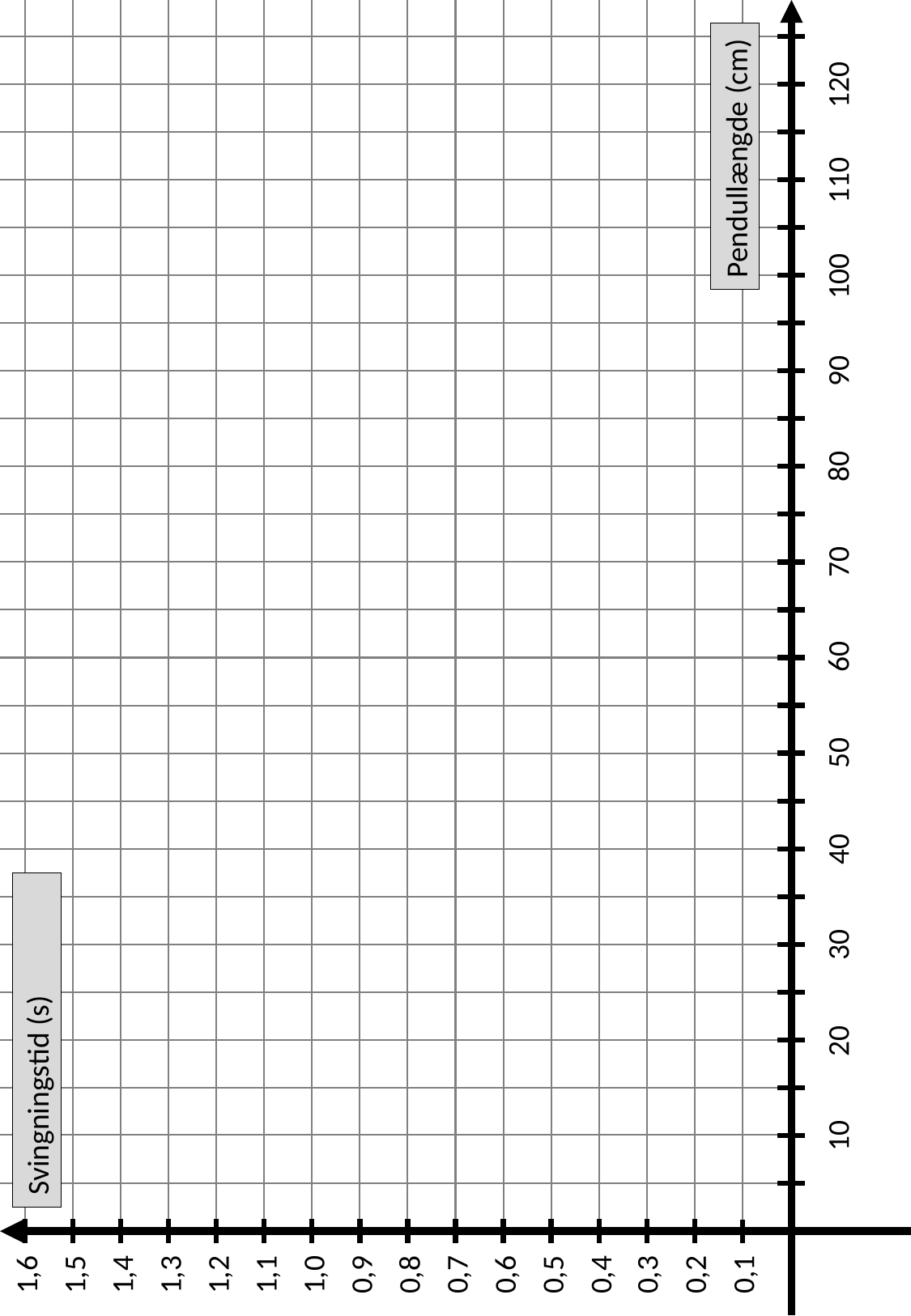

120
Pendullængde (cm)
110
100
90
80
70
60
50
40
30
Svingningstid (s)
20
10
1,6
1,5
1,4
1,3
1,2
1,1
1,0
0,9
0,8
0,7
0,6
0,5
0,4
0,3
0,2
0,1